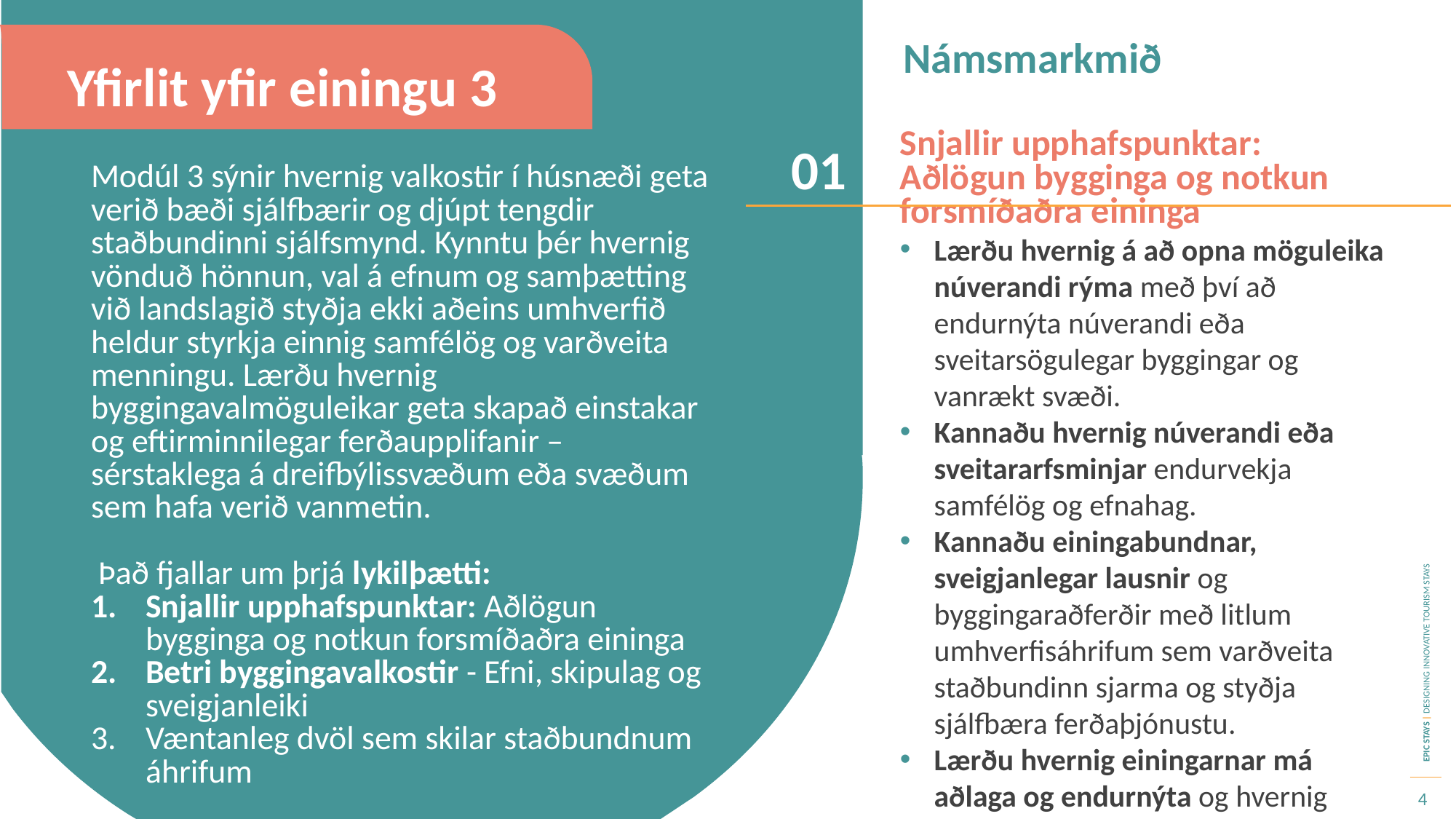

Námsmarkmið
Yfirlit yfir einingu 3
Snjallir upphafspunktar: Aðlögun bygginga og notkun forsmíðaðra eininga

01
Modúl 3 sýnir hvernig valkostir í húsnæði geta verið bæði sjálfbærir og djúpt tengdir staðbundinni sjálfsmynd. Kynntu þér hvernig vönduð hönnun, val á efnum og samþætting við landslagið styðja ekki aðeins umhverfið heldur styrkja einnig samfélög og varðveita menningu. Lærðu hvernig byggingavalmöguleikar geta skapað einstakar og eftirminnilegar ferðaupplifanir – sérstaklega á dreifbýlissvæðum eða svæðum sem hafa verið vanmetin.

 Það fjallar um þrjá lykilþætti:
Snjallir upphafspunktar: Aðlögun bygginga og notkun forsmíðaðra eininga
Betri byggingavalkostir - Efni, skipulag og sveigjanleiki
Væntanleg dvöl sem skilar staðbundnum áhrifum

Lærðu hvernig á að opna möguleika núverandi rýma með því að endurnýta núverandi eða sveitarsögulegar byggingar og vanrækt svæði.
Kannaðu hvernig núverandi eða sveitararfsminjar endurvekja samfélög og efnahag.
Kannaðu einingabundnar, sveigjanlegar lausnir og byggingaraðferðir með litlum umhverfisáhrifum sem varðveita staðbundinn sjarma og styðja sjálfbæra ferðaþjónustu.
Lærðu hvernig einingarnar má aðlaga og endurnýta og hvernig þær, sem léttbyggingareiningar, geta varðveitt náttúruna, fagnað staðbundinni sjálfsmynd og eflt ferðaþjónustu í dreifbýli.

4